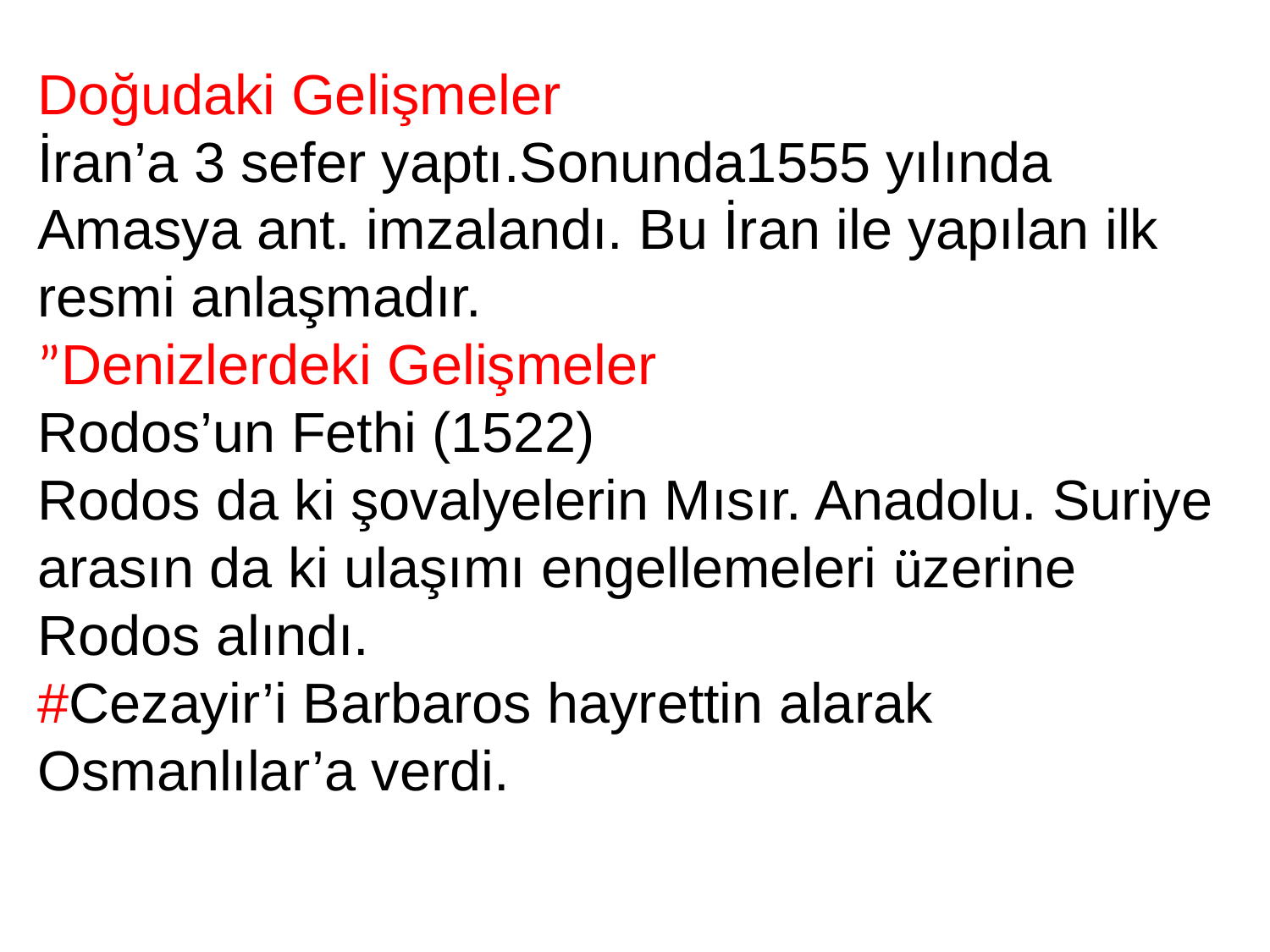

Doğudaki Gelişmeler
İran’a 3 sefer yaptı.Sonunda1555 yılında Amasya ant. imzalandı. Bu İran ile yapılan ilk resmi anlaşmadır.
”Denizlerdeki Gelişmeler
Rodos’un Fethi (1522)
Rodos da ki şovalyelerin Mısır. Anadolu. Suriye arasın da ki ulaşımı engellemeleri üzerine Rodos alındı.
#Cezayir’i Barbaros hayrettin alarak Osmanlılar’a verdi.